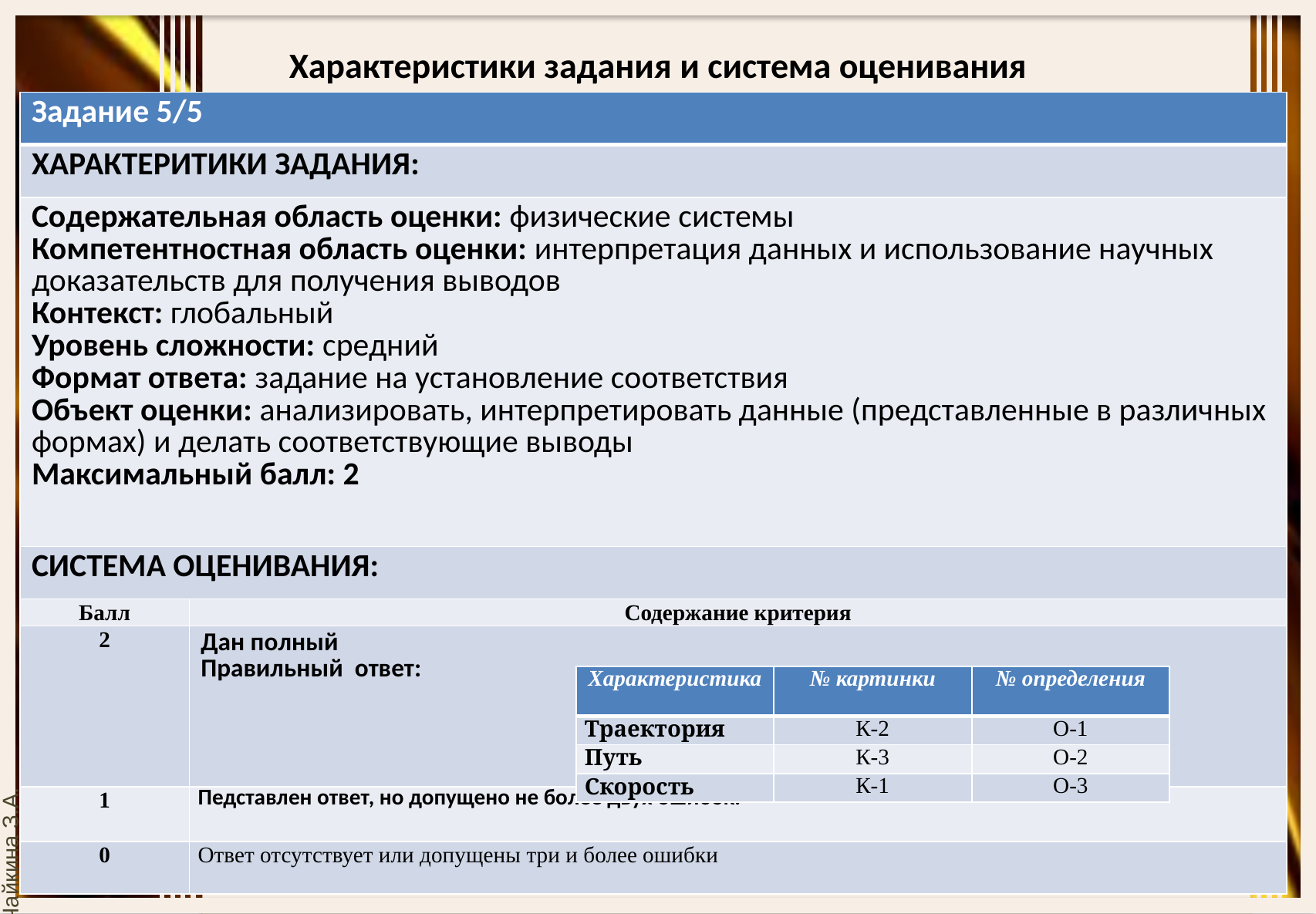

# Характеристики задания и система оценивания
| Задание 5/5 |  |
| --- | --- |
| ХАРАКТЕРИТИКИ ЗАДАНИЯ: |  |
| Содержательная область оценки: физические системы Компетентностная область оценки: интерпретация данных и использование научных доказательств для получения выводов Контекст: глобальный Уровень сложности: средний Формат ответа: задание на установление соответствия Объект оценки: анализировать, интерпретировать данные (представленные в различных формах) и делать соответствующие выводы Максимальный балл: 2 |  |
| СИСТЕМА ОЦЕНИВАНИЯ: |  |
| Балл | Содержание критерия |
| 2 | Дан полный Правильный ответ: |
| 1 | Педставлен ответ, но допущено не более двух ошибок. |
| 0 | Ответ отсутствует или допущены три и более ошибки |
| Характеристика | № картинки | № определения |
| --- | --- | --- |
| Траектория | К-2 | О-1 |
| Путь | К-3 | О-2 |
| Скорость | К-1 | О-3 |